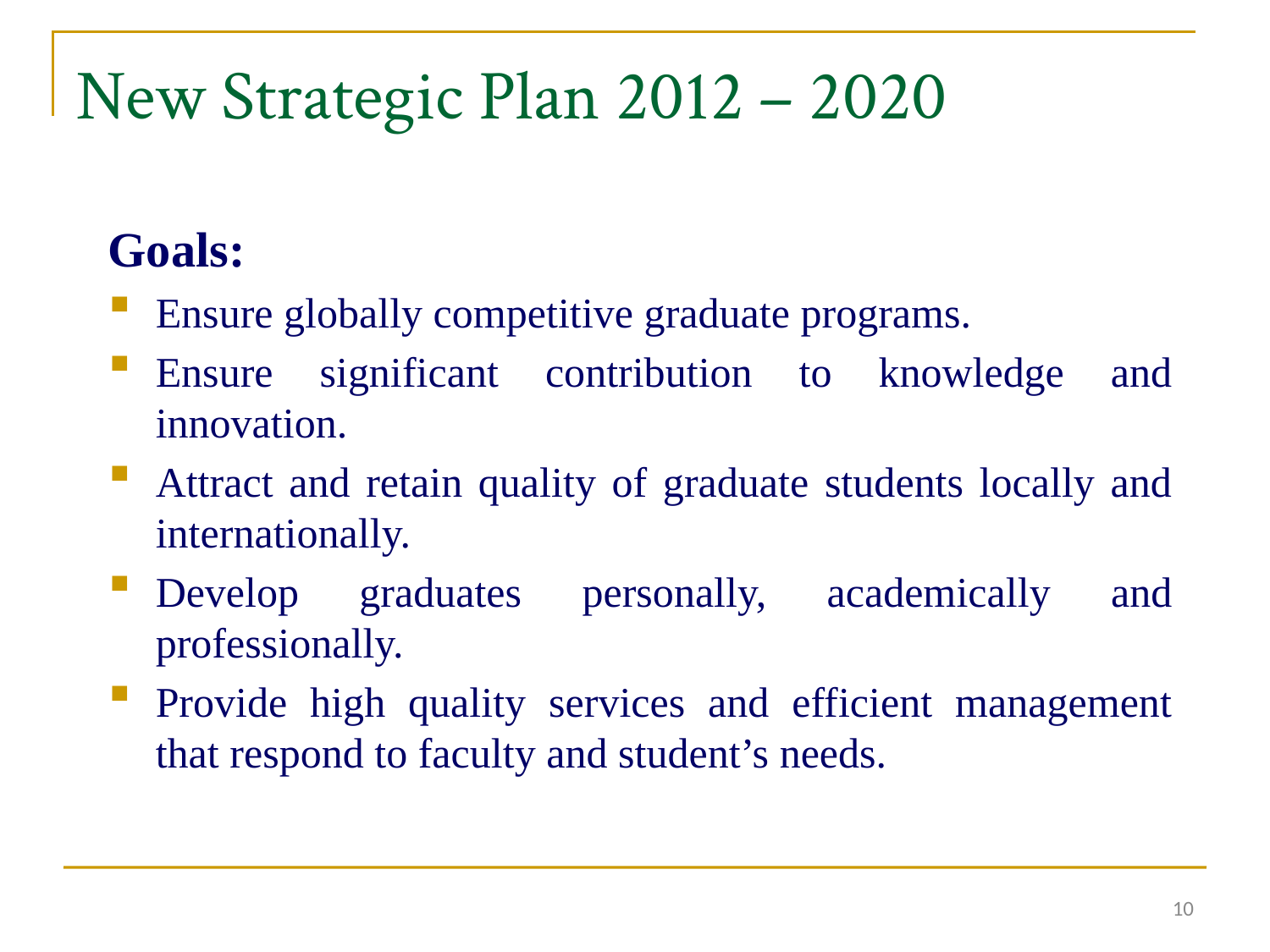

New Strategic Plan 2012 – 2020
Goals:
Ensure globally competitive graduate programs.
Ensure significant contribution to knowledge and innovation.
Attract and retain quality of graduate students locally and internationally.
Develop graduates personally, academically and professionally.
Provide high quality services and efficient management that respond to faculty and student’s needs.

10